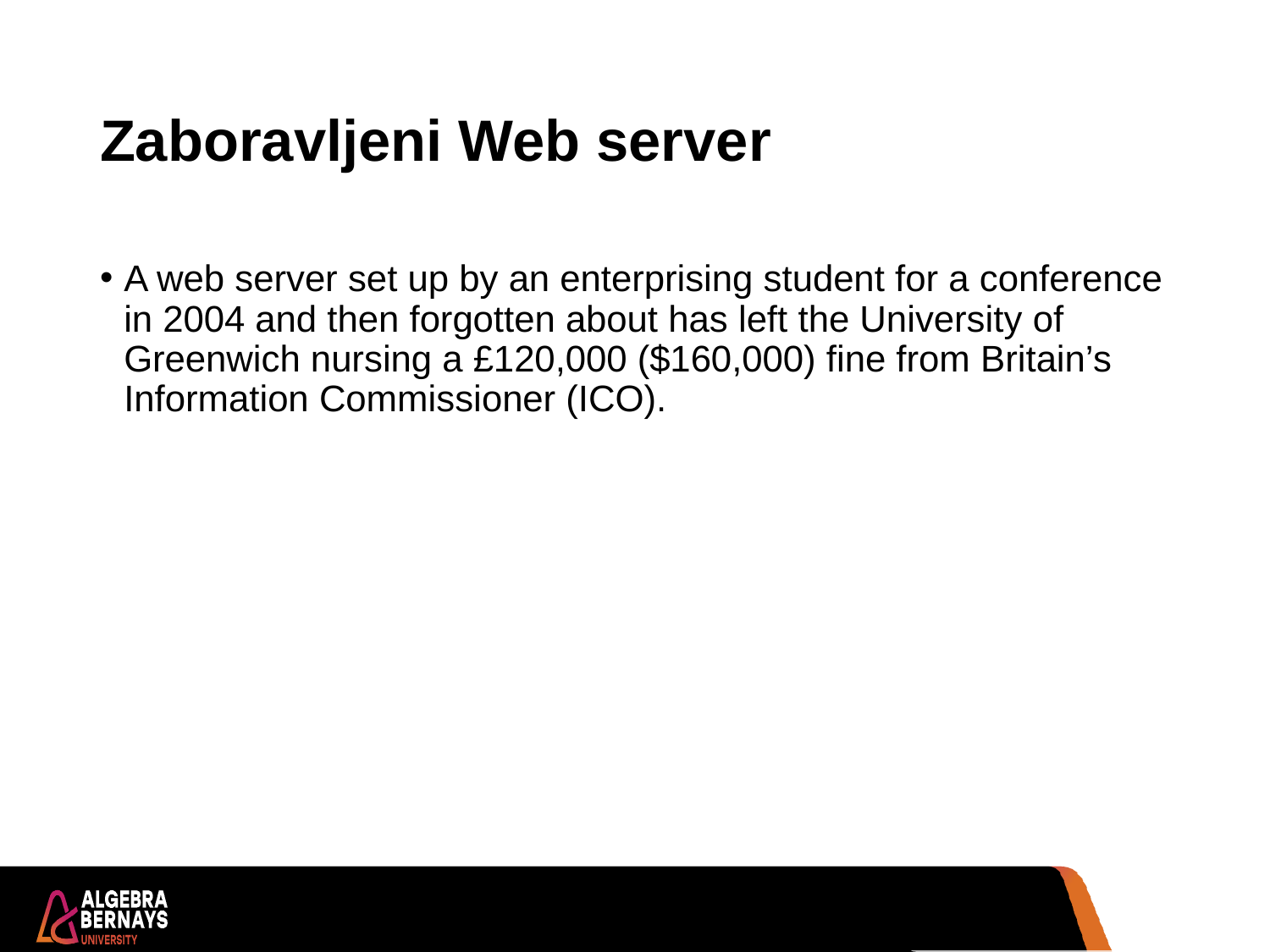

# Zaboravljeni Web server
A web server set up by an enterprising student for a conference in 2004 and then forgotten about has left the University of Greenwich nursing a £120,000 ($160,000) fine from Britain’s Information Commissioner (ICO).